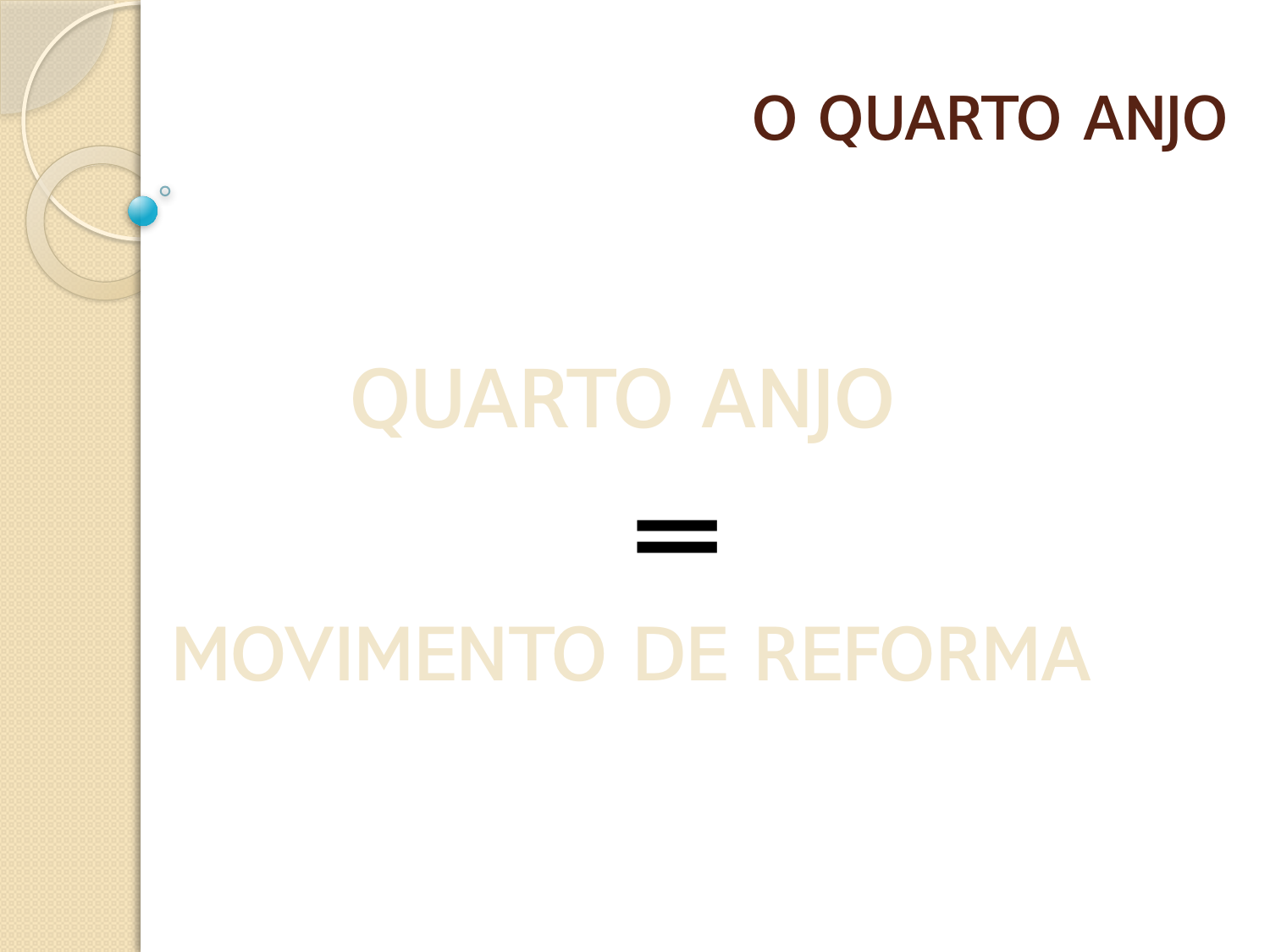

O QUARTO ANJO
QUARTO ANJO
=
MOVIMENTO DE REFORMA